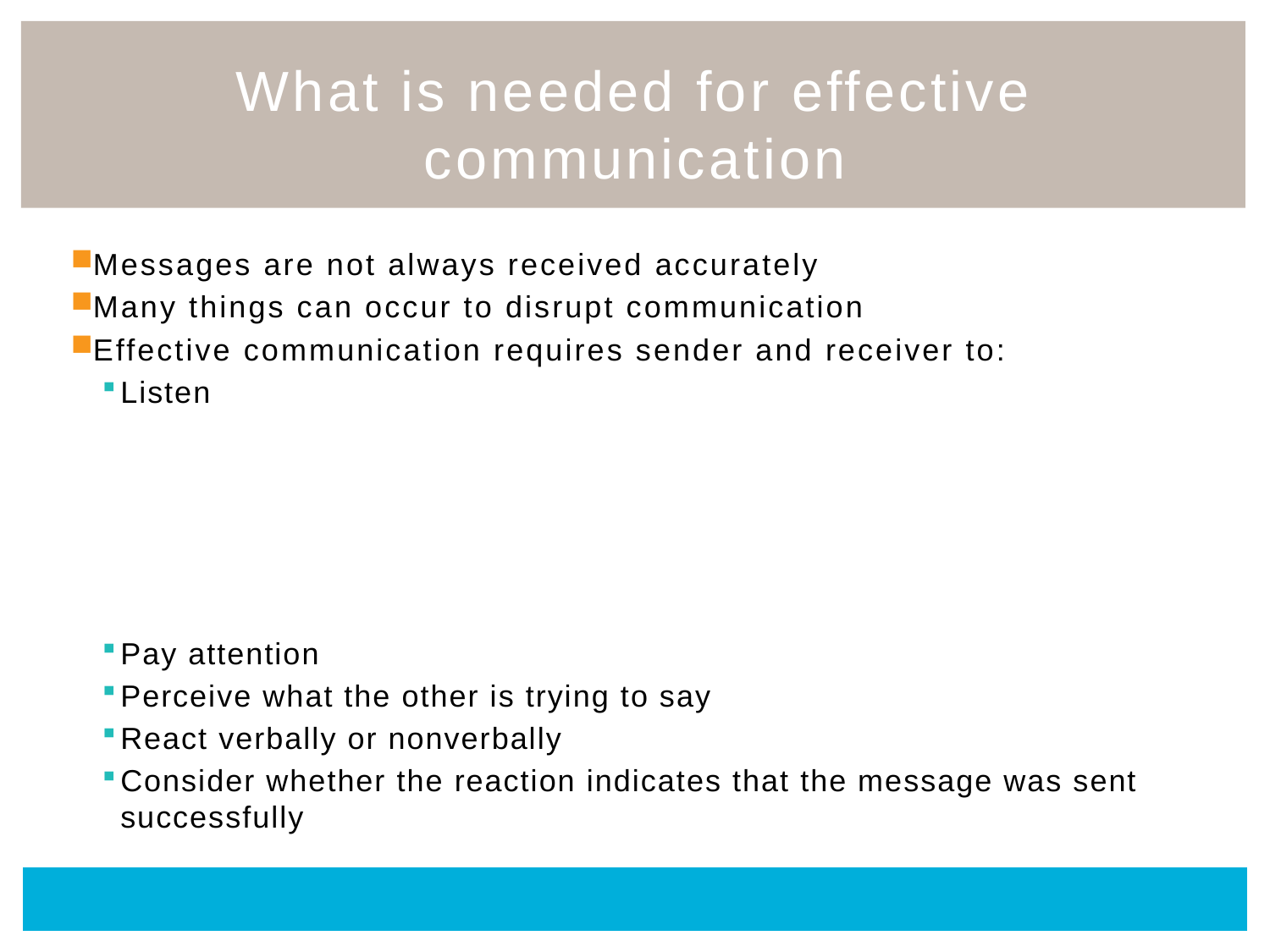

# What is needed for effective communication
Messages are not always received accurately
Many things can occur to disrupt communication
Effective communication requires sender and receiver to:
Listen
Pay attention
Perceive what the other is trying to say
React verbally or nonverbally
Consider whether the reaction indicates that the message was sent successfully